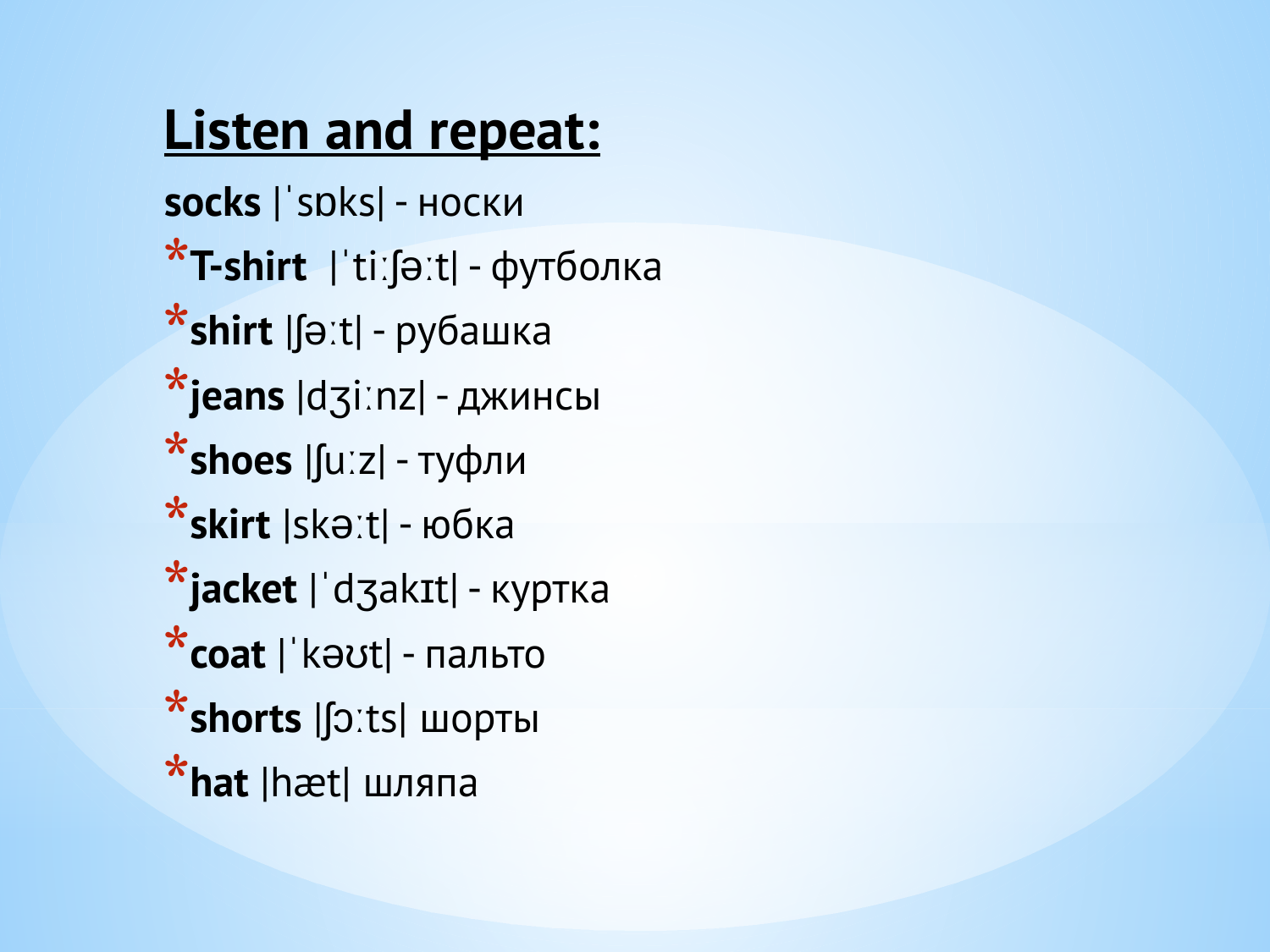

Listen and repeat:
socks |ˈsɒks| - носки
T-shirt  |ˈtiːʃəːt| - футболка
shirt |ʃəːt| - рубашка
jeans |dʒiːnz| - джинсы
shoes |ʃuːz| - туфли
skirt |skəːt| - юбка
jacket |ˈdʒakɪt| - куртка
coat |ˈkəʊt| - пальто
shorts |ʃɔːts| шорты
hat |hæt| шляпа